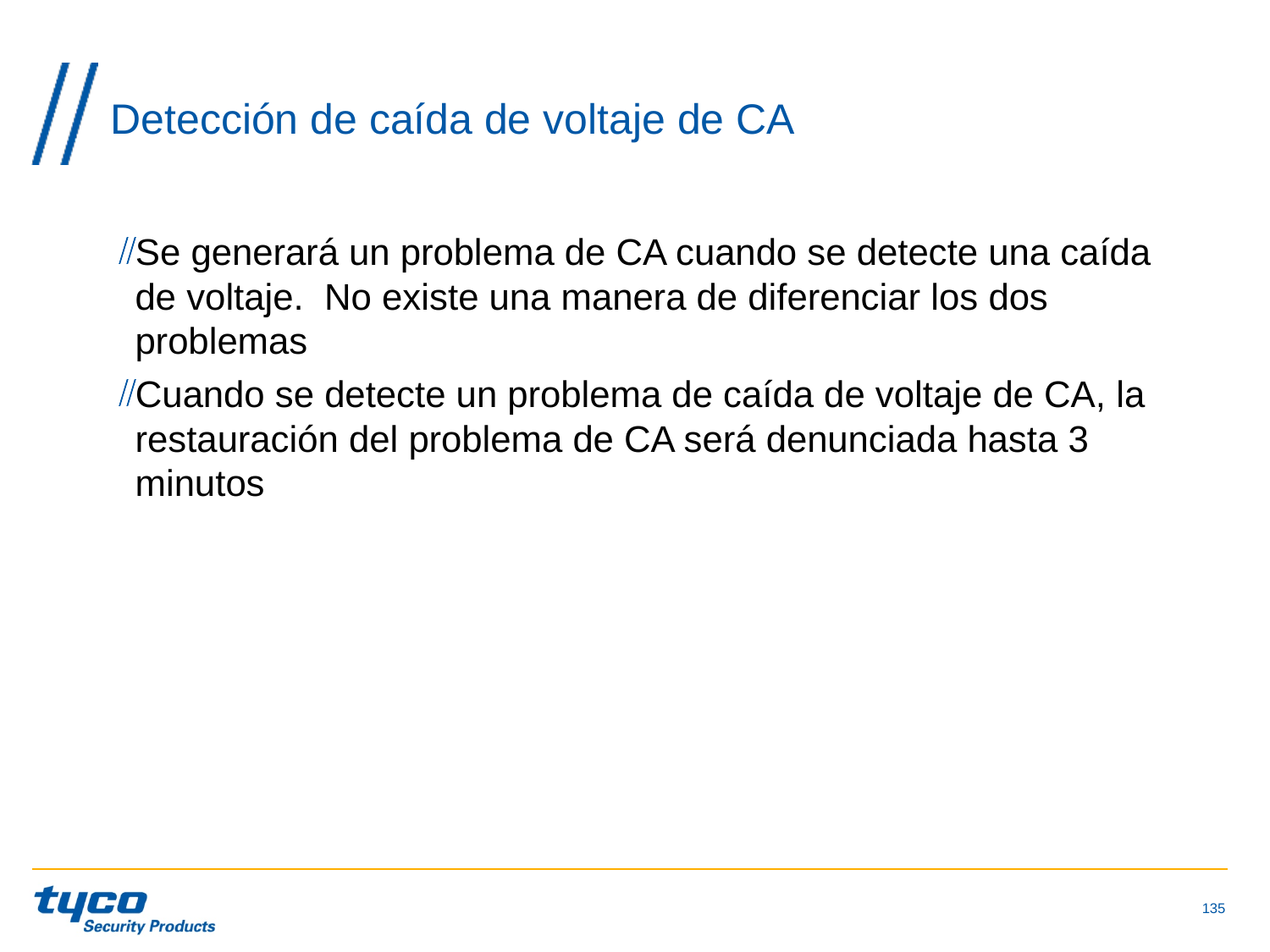

# Detección de caída de voltaje de CA
Se generará un problema de CA cuando se detecte una caída de voltaje.  No existe una manera de diferenciar los dos problemas
Cuando se detecte un problema de caída de voltaje de CA, la restauración del problema de CA será denunciada hasta 3 minutos
135